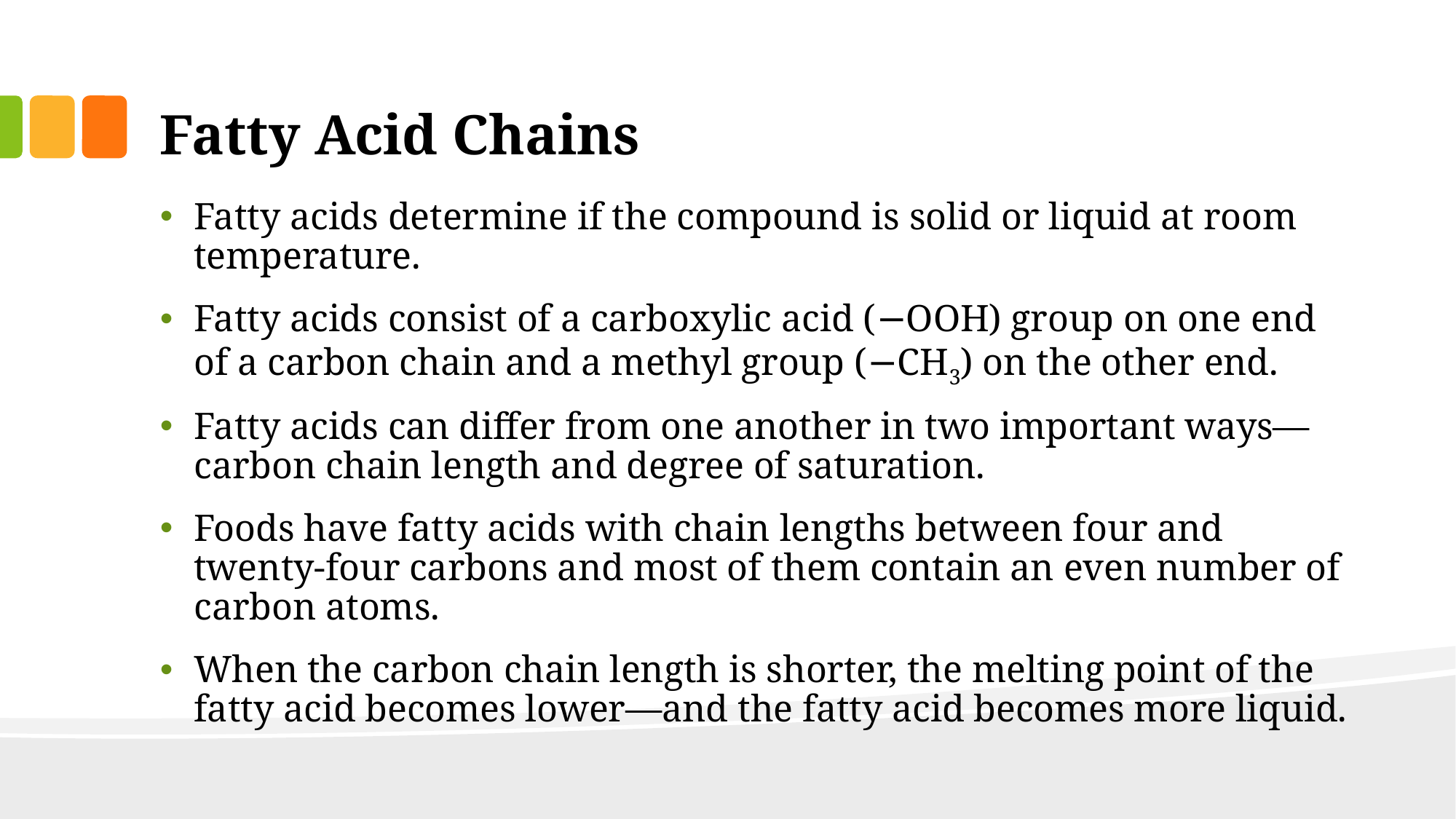

# Fatty Acid Chains
Fatty acids determine if the compound is solid or liquid at room temperature.
Fatty acids consist of a carboxylic acid (−OOH) group on one end of a carbon chain and a methyl group (−CH3) on the other end.
Fatty acids can differ from one another in two important ways—carbon chain length and degree of saturation.
Foods have fatty acids with chain lengths between four and twenty-four carbons and most of them contain an even number of carbon atoms.
When the carbon chain length is shorter, the melting point of the fatty acid becomes lower—and the fatty acid becomes more liquid.